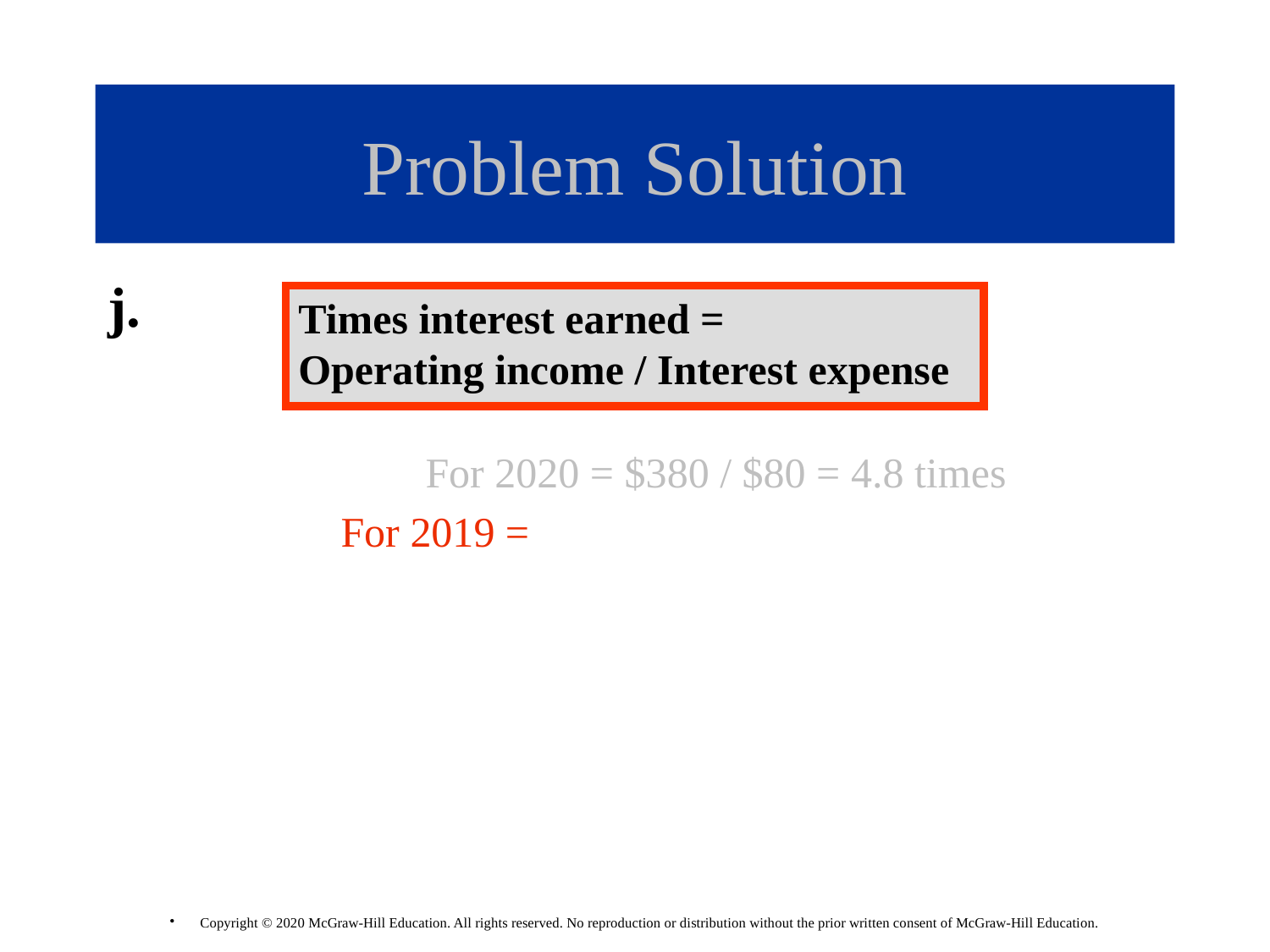

# Problem Solution
j.

 		          For 2020 = $380 / $80 = 4.8 times
                      For 2019 =

Times interest earned =                Operating income / Interest expense